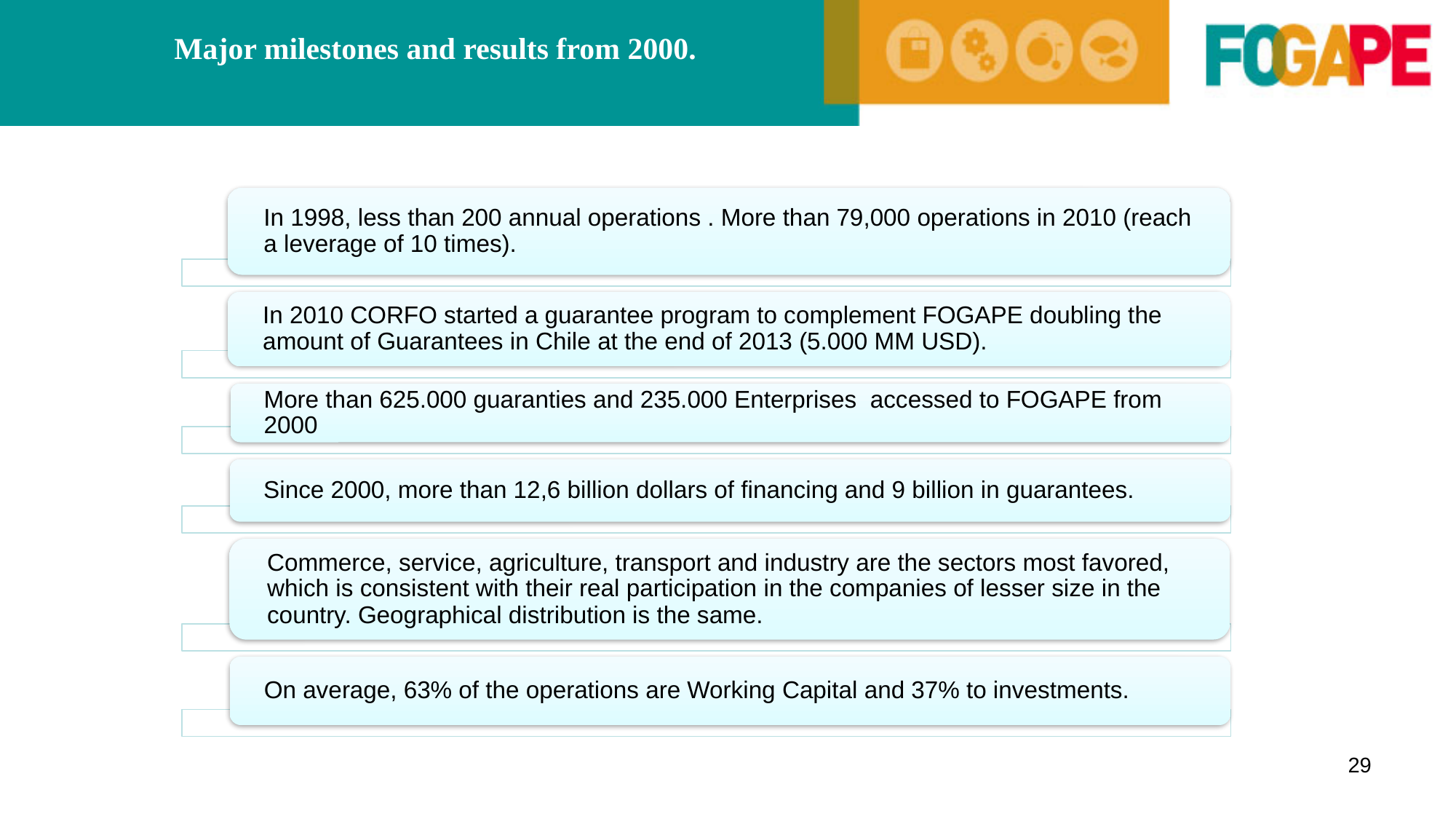

# Major milestones and results from 2000.
In 1998, less than 200 annual operations . More than 79,000 operations in 2010 (reach a leverage of 10 times).
In 2010 CORFO started a guarantee program to complement FOGAPE doubling the amount of Guarantees in Chile at the end of 2013 (5.000 MM USD).
More than 625.000 guaranties and 235.000 Enterprises  accessed to FOGAPE from 2000
Since 2000, more than 12,6 billion dollars of financing and 9 billion in guarantees.
Commerce, service, agriculture, transport and industry are the sectors most favored, which is consistent with their real participation in the companies of lesser size in the country. Geographical distribution is the same.
On average, 63% of the operations are Working Capital and 37% to investments.
29